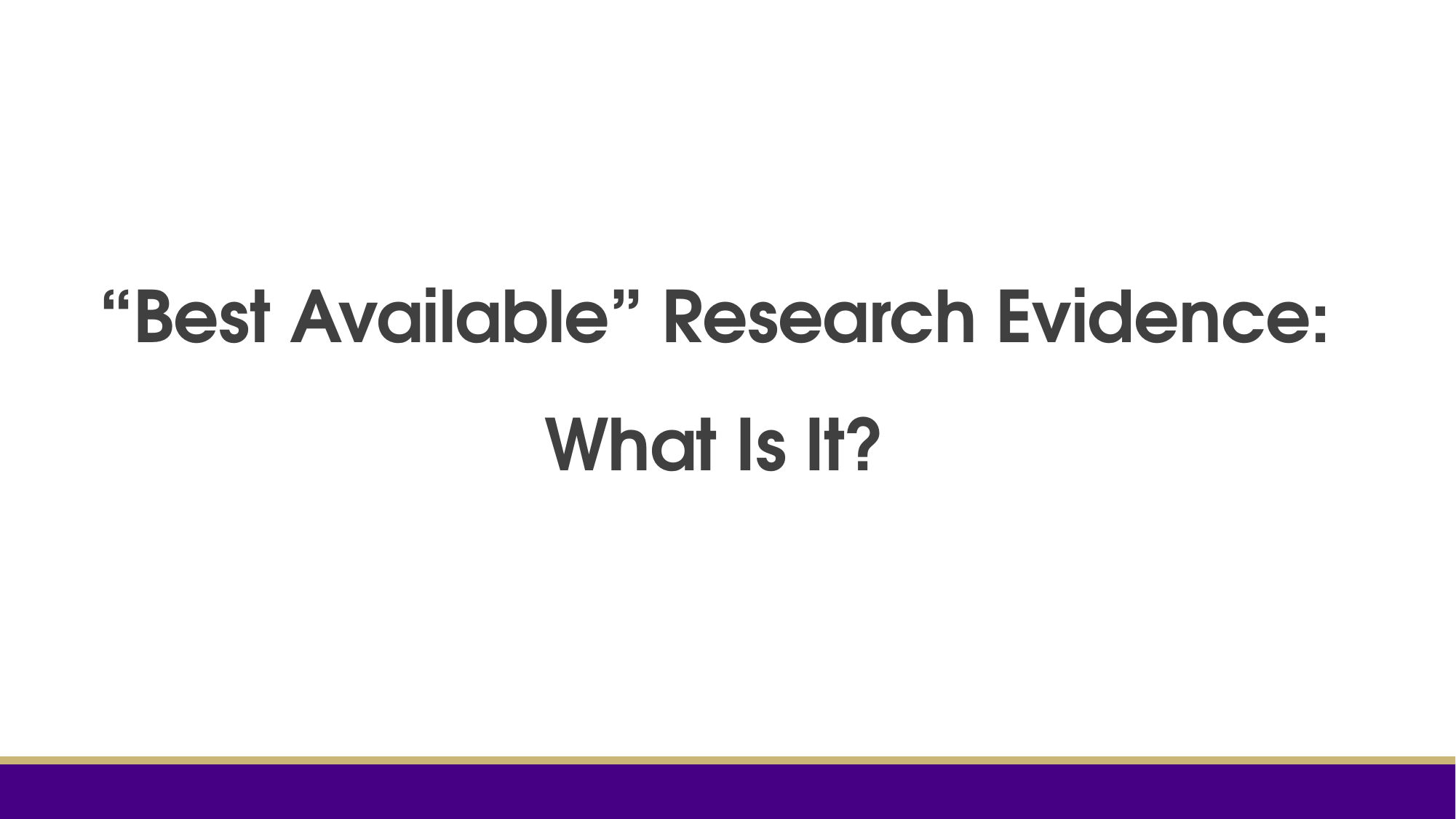

“Best Available” Research Evidence:
What Is It?